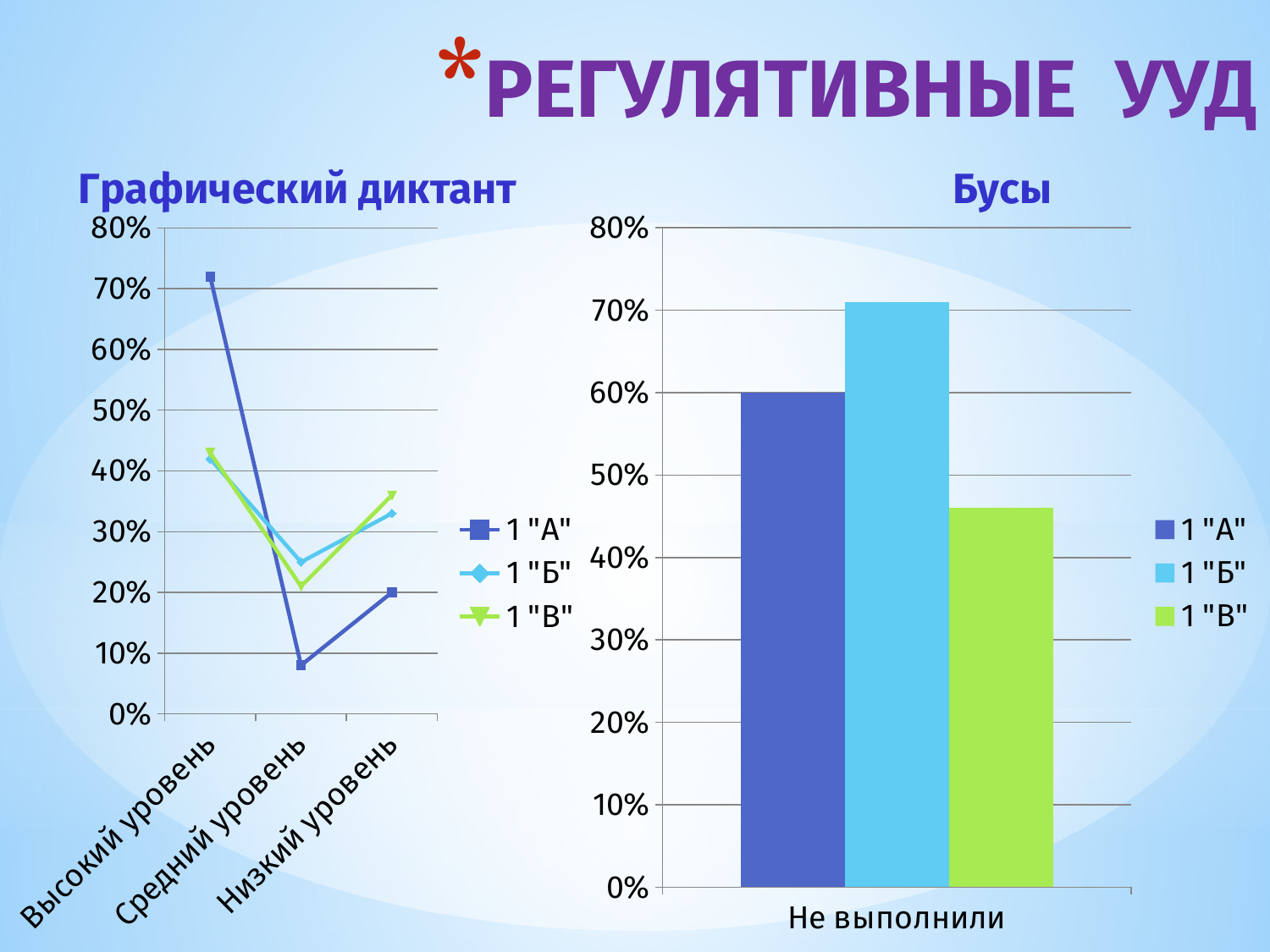

# РЕГУЛЯТИВНЫЕ  УУД
Графический диктант
Бусы

### Chart

| Category | 1 "А" | 1 "Б" | 1 "В" |
|---|---|---|---|
| Не выполнили | 0.6000000000000006 | 0.7100000000000006 | 0.46 |

### Chart

| Category | 1 "А" | 1 "Б" | 1 "В" |
|---|---|---|---|
| Высокий уровень | 0.7200000000000002 | 0.4200000000000001 | 0.4300000000000001 |
| Средний уровень | 0.08000000000000003 | 0.25 | 0.21000000000000005 |
| Низкий уровень | 0.2 | 0.3300000000000001 | 0.3600000000000001 |